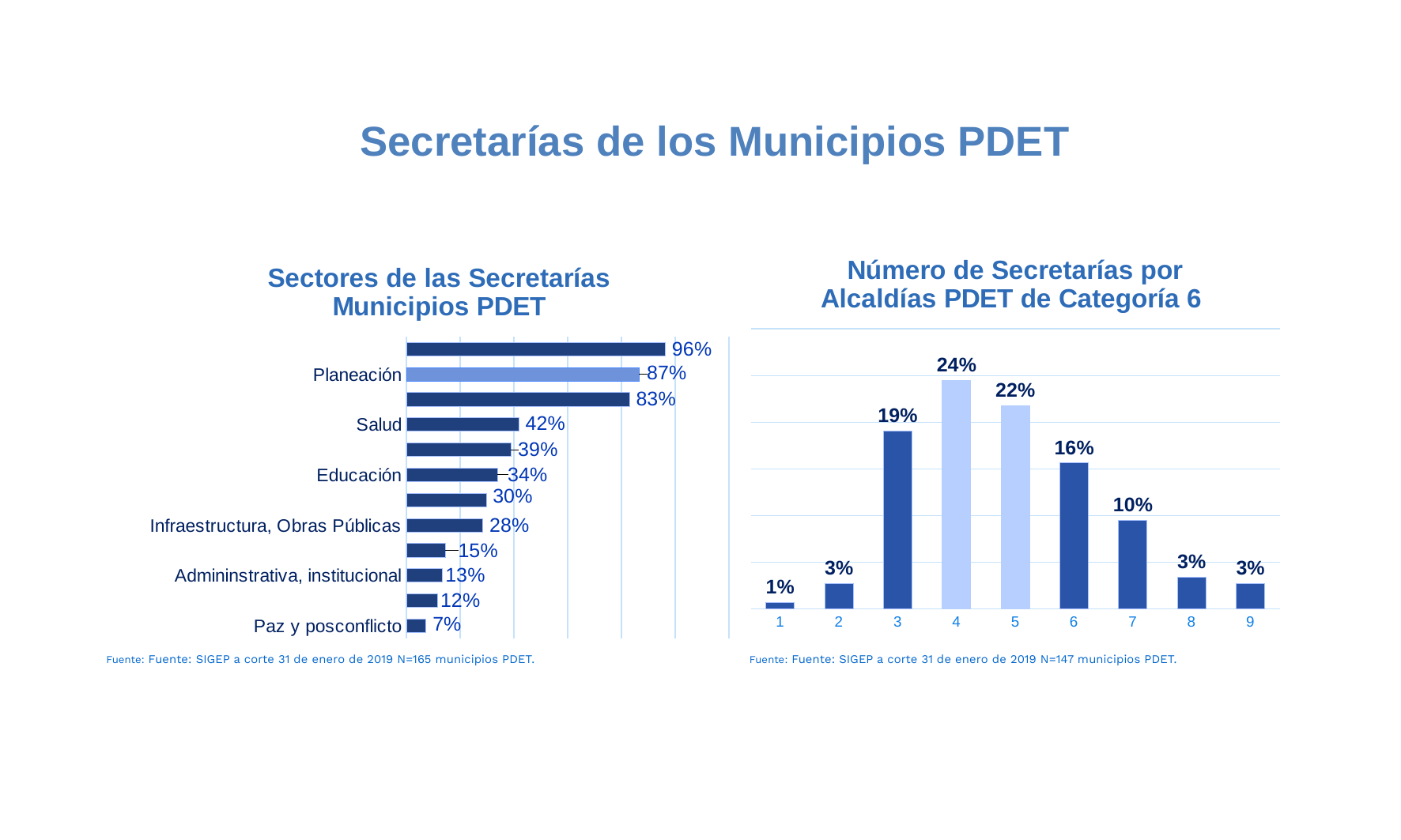

Secretarías de los Municipios PDET

### Chart: Número de Secretarías por Alcaldías PDET de Categoría 6

| Category | Municipios |
|---|---|
| 1 | 0.006802721088435374 |
| 2 | 0.027210884353741496 |
| 3 | 0.19047619047619047 |
| 4 | 0.24489795918367346 |
| 5 | 0.21768707482993196 |
| 6 | 0.1564625850340136 |
| 7 | 0.09523809523809523 |
| 8 | 0.034013605442176874 |
| 9 | 0.027210884353741496 |

### Chart: Sectores de las Secretarías Municipios PDET

| Category | Municipios PDET |
|---|---|
| Paz y posconflicto | 0.07272727272727272 |
| Desarrollo Economico | 0.11515151515151516 |
| Admininstrativa, institucional | 0.13333333333333333 |
| Transito y Transporte | 0.14545454545454545 |
| Infraestructura, Obras Públicas | 0.28484848484848485 |
| Agricultura, Desarrollo Rural, Medio Ambente | 0.296969696969697 |
| Educación | 0.3393939393939394 |
| Desarrollo social | 0.3878787878787879 |
| Salud | 0.41818181818181815 |
| Hacienda | 0.8303030303030303 |
| Planeación | 0.8666666666666667 |
| Gobierno, General e Interior | 0.9636363636363636 |
Fuente: Fuente: SIGEP a corte 31 de enero de 2019 N=165 municipios PDET.
Fuente: Fuente: SIGEP a corte 31 de enero de 2019 N=147 municipios PDET.